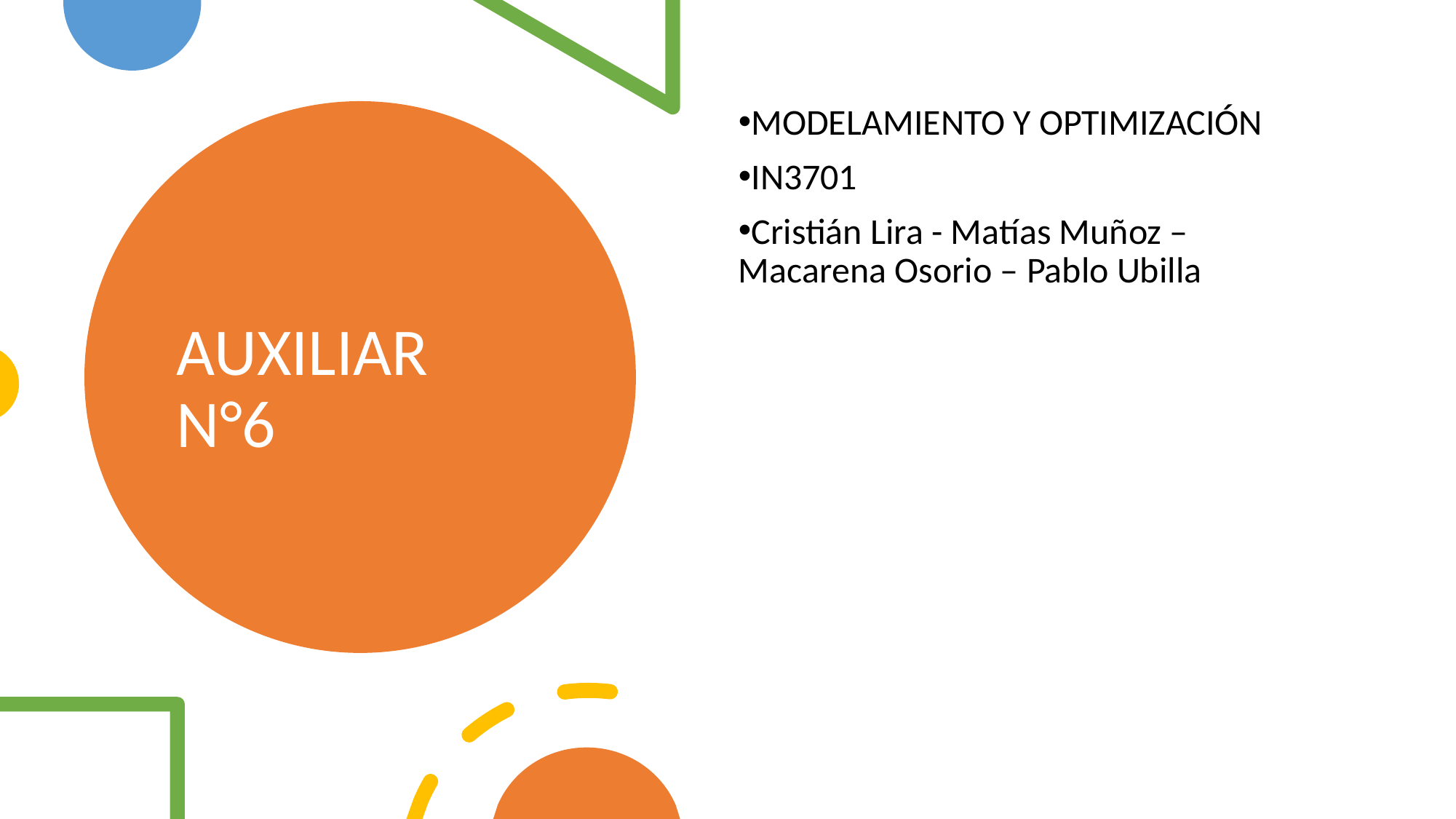

MODELAMIENTO Y OPTIMIZACIÓN
IN3701
Cristián Lira - Matías Muñoz – Macarena Osorio – Pablo Ubilla

# AUXILIAR N°6